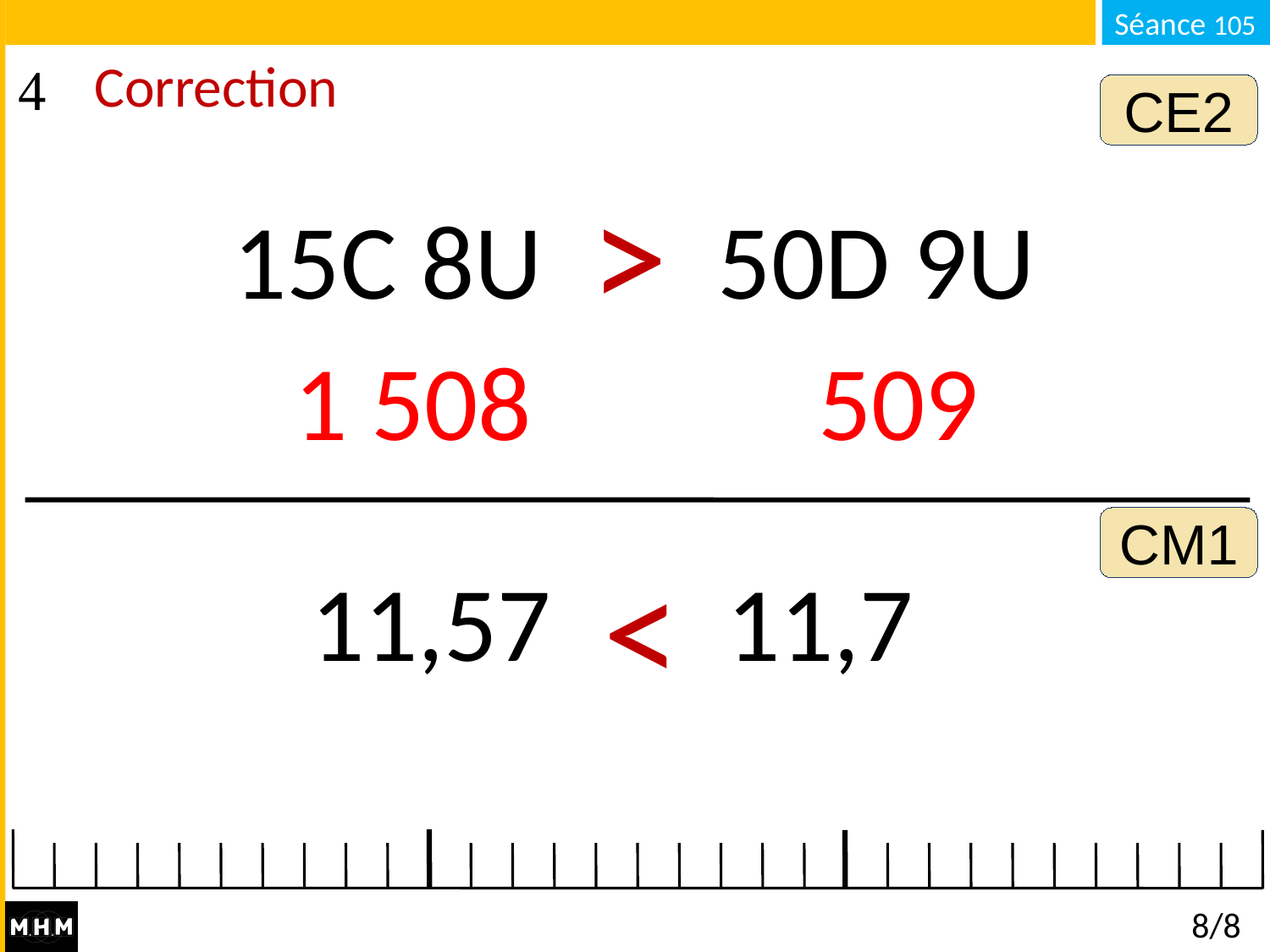

# Correction
CE2
>
15C 8U . . . 50D 9U
1 508            509

CM1
<
11,57 . . . 11,7
8/8